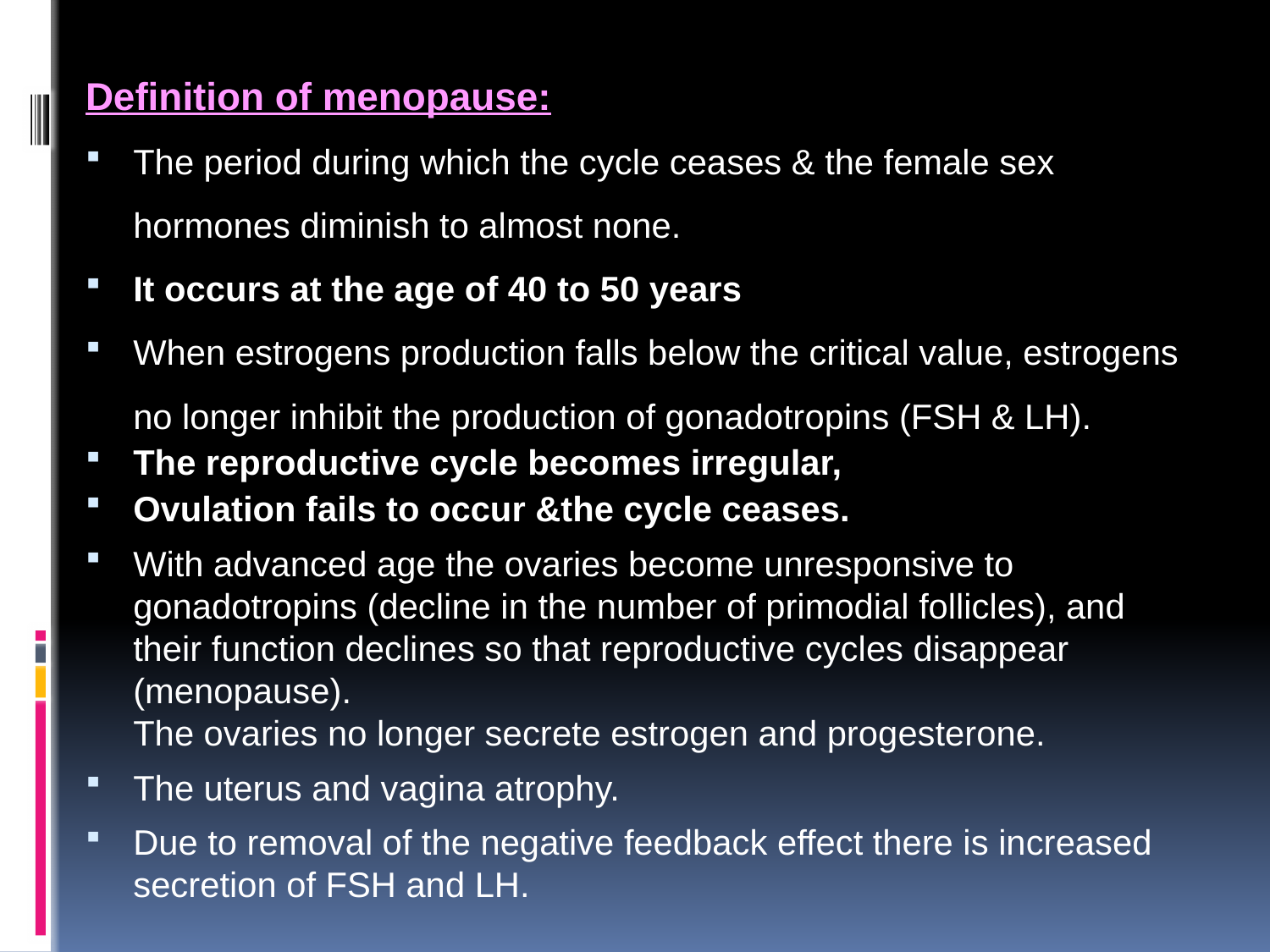

Definition of menopause:
The period during which the cycle ceases & the female sex hormones diminish to almost none.
It occurs at the age of 40 to 50 years
When estrogens production falls below the critical value, estrogens no longer inhibit the production of gonadotropins (FSH & LH).
The reproductive cycle becomes irregular,
Ovulation fails to occur &the cycle ceases.
With advanced age the ovaries become unresponsive to gonadotropins (decline in the number of primodial follicles), and their function declines so that reproductive cycles disappear (menopause).
The ovaries no longer secrete estrogen and progesterone.
The uterus and vagina atrophy.
Due to removal of the negative feedback effect there is increased secretion of FSH and LH.